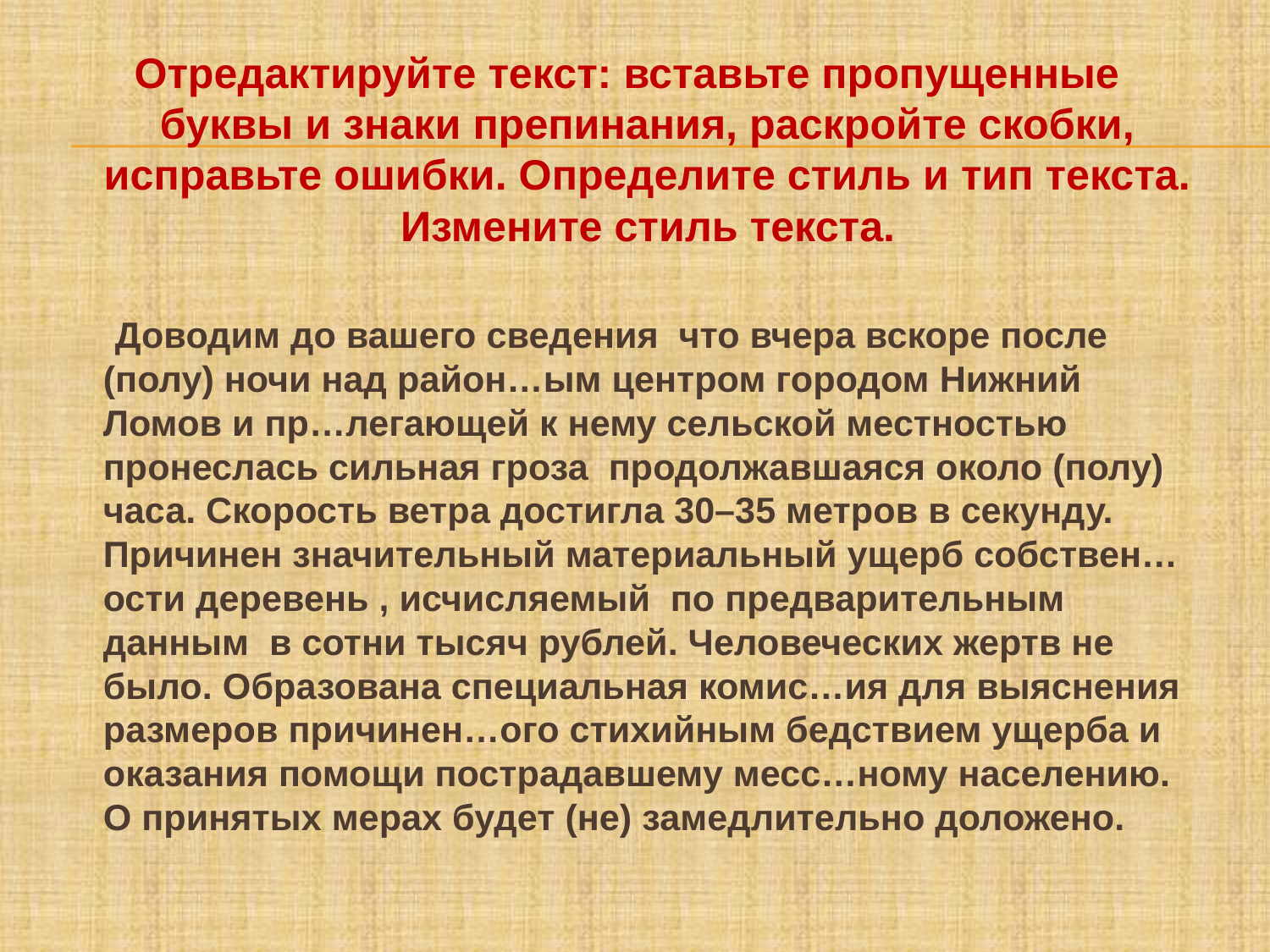

Отредактируйте текст: вставьте пропущенные буквы и знаки препинания, раскройте скобки, исправьте ошибки. Определите стиль и тип текста. Измените стиль текста.

     Доводим до вашего сведения  что вчера вскоре после (полу) ночи над район…ым центром городом Нижний Ломов и пр…легающей к нему сельской местностью пронеслась сильная гроза  продолжавшаяся около (полу) часа. Скорость ветра достигла 30–35 метров в секунду. Причинен значительный материальный ущерб собствен…ости деревень , исчисляемый  по предварительным данным  в сотни тысяч рублей. Человеческих жертв не было. Образована специальная комис…ия для выяснения размеров причинен…ого стихийным бедствием ущерба и оказания помощи пострадавшему месс…ному населению. О принятых мерах будет (не) замедлительно доложено.